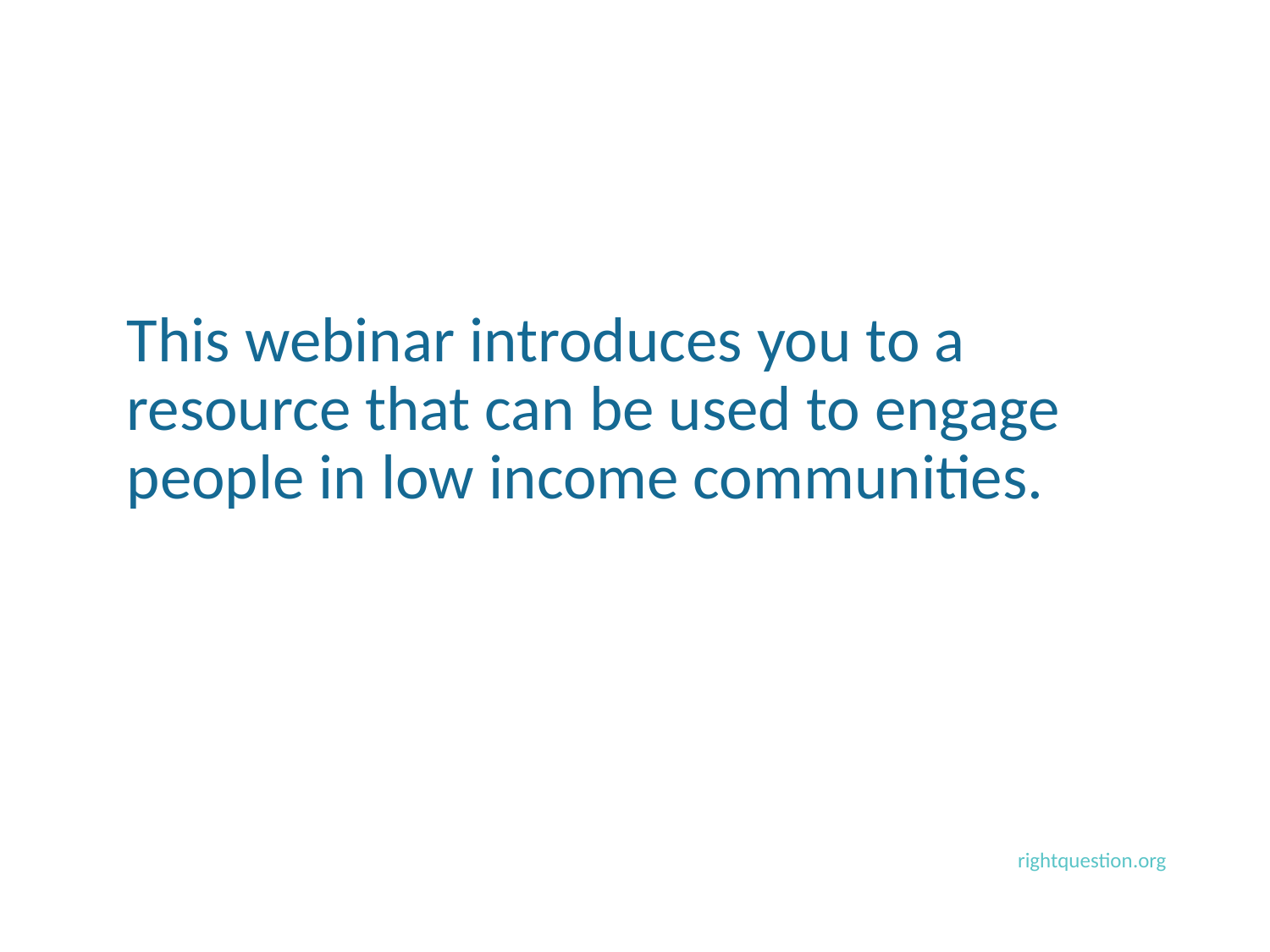

This webinar introduces you to a resource that can be used to engage people in low income communities.